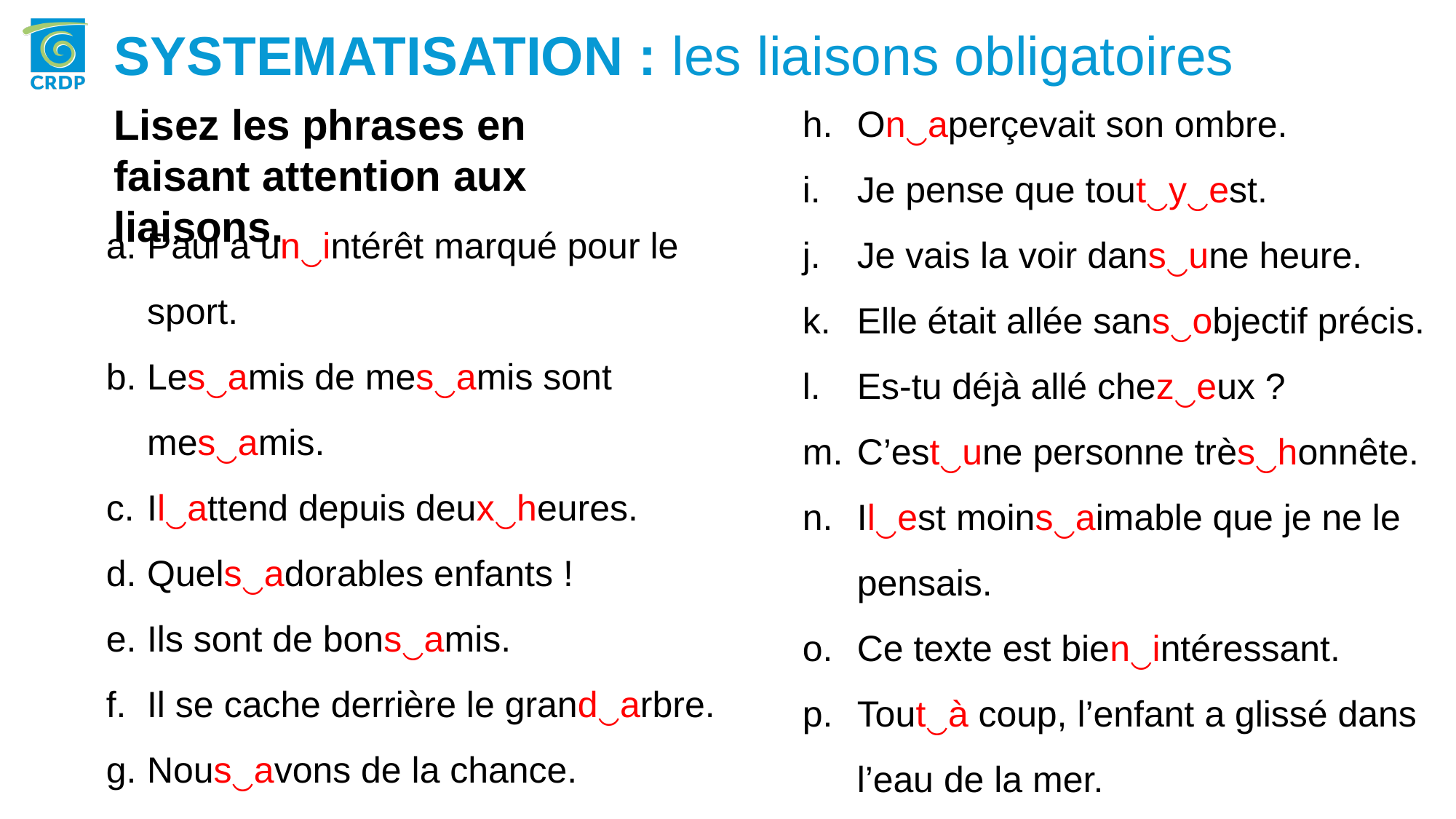

SYSTEMATISATION : les liaisons obligatoires
On‿aperçevait son ombre.
Je pense que tout‿y‿est.
Je vais la voir dans‿une heure.
Elle était allée sans‿objectif précis.
Es-tu déjà allé chez‿eux ?
C’est‿une personne très‿honnête.
Il‿est moins‿aimable que je ne le pensais.
Ce texte est bien‿intéressant.
Tout‿à coup, l’enfant a glissé dans l’eau de la mer.
Lisez les phrases en faisant attention aux liaisons.
Paul a un‿intérêt marqué pour le sport.
Les‿amis de mes‿amis sont mes‿amis.
Il‿attend depuis deux‿heures.
Quels‿adorables enfants !
Ils sont de bons‿amis.
Il se cache derrière le grand‿arbre.
Nous‿avons de la chance.